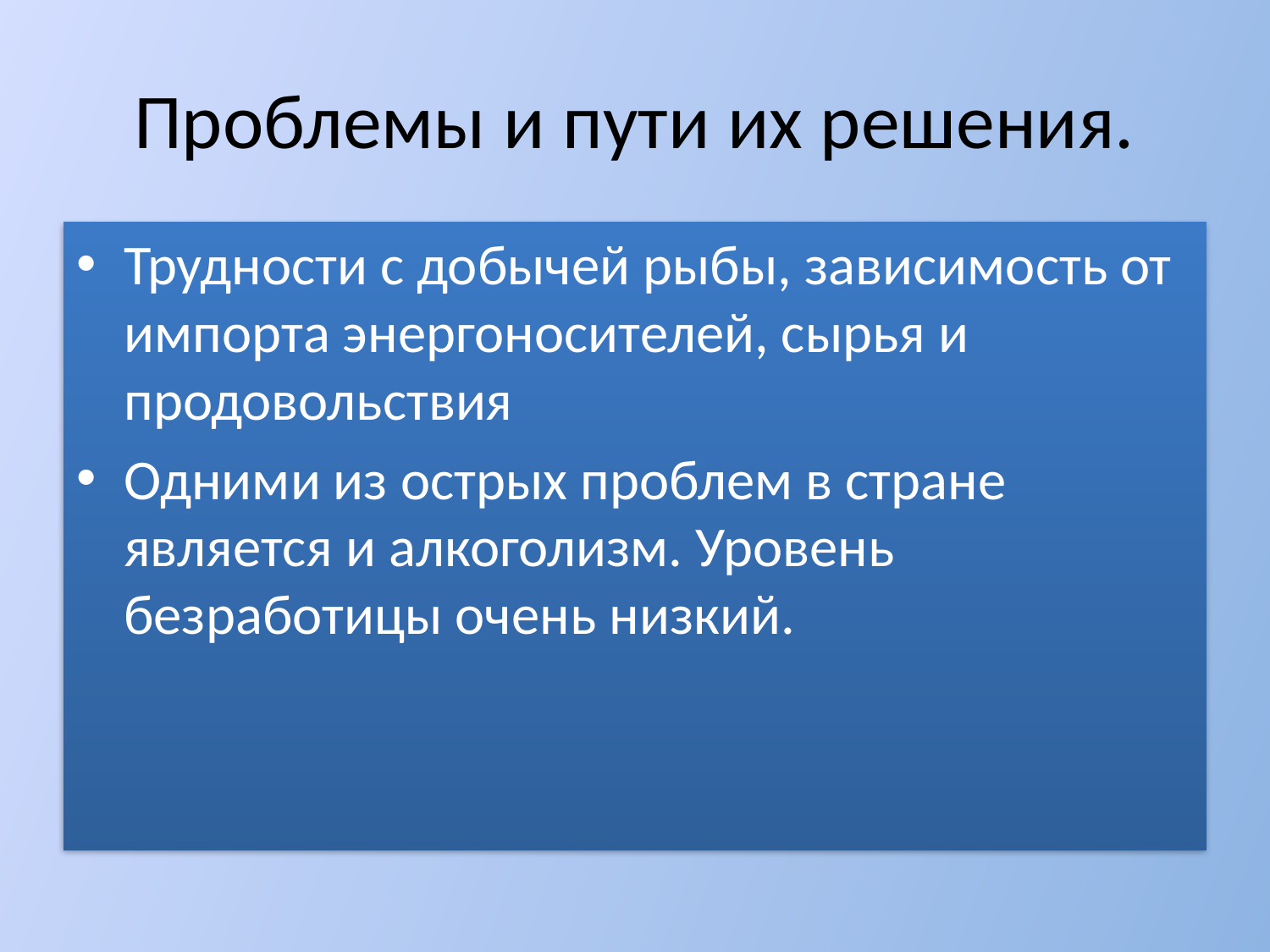

# Проблемы и пути их решения.
Трудности с добычей рыбы, зависимость от импорта энергоносителей, сырья и продовольствия
Одними из острых проблем в стране является и алкоголизм. Уровень безработицы очень низкий.